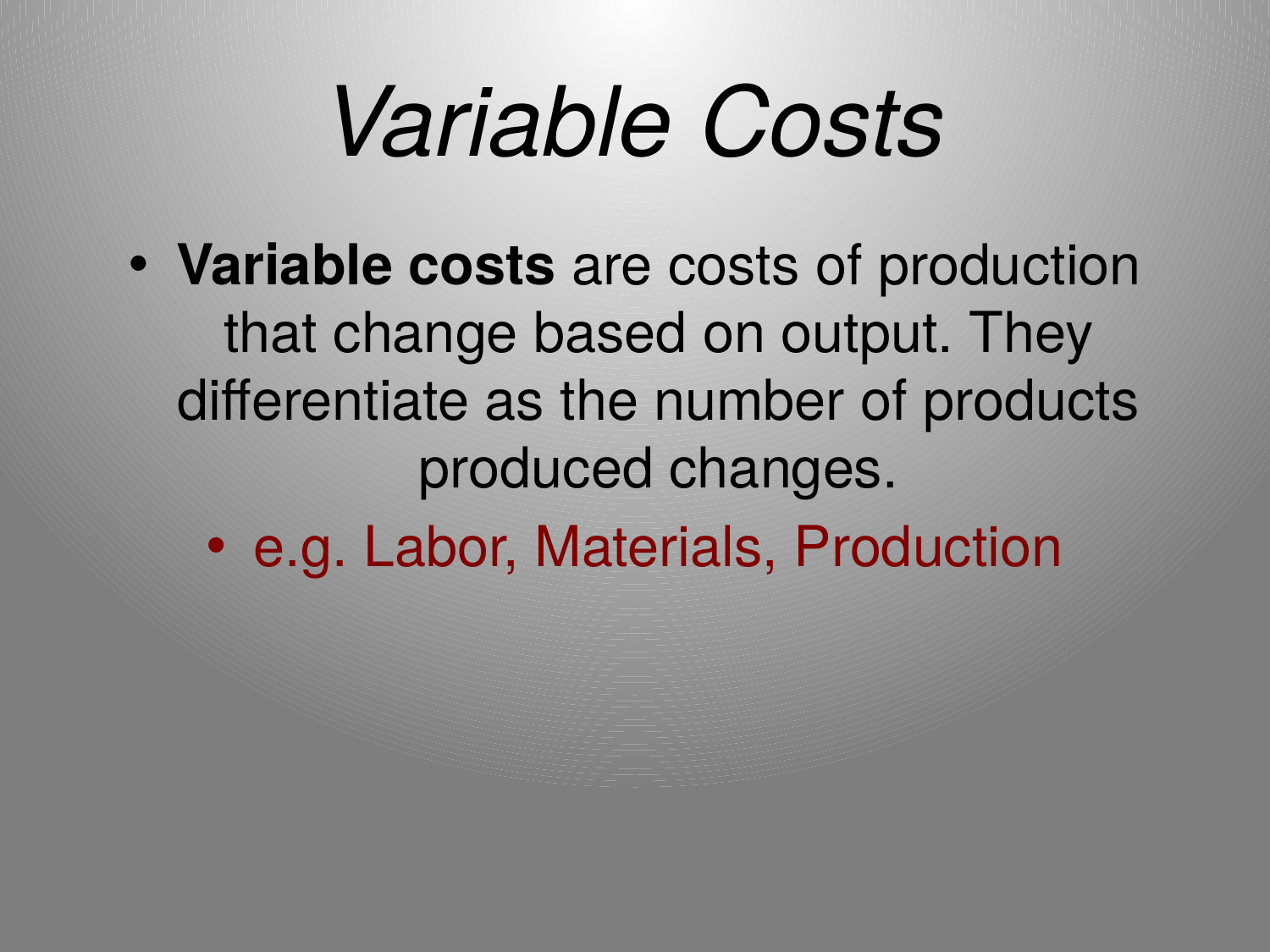

# Variable Costs
Variable costs are costs of production that change based on output. They differentiate as the number of products produced changes.
e.g. Labor, Materials, Production